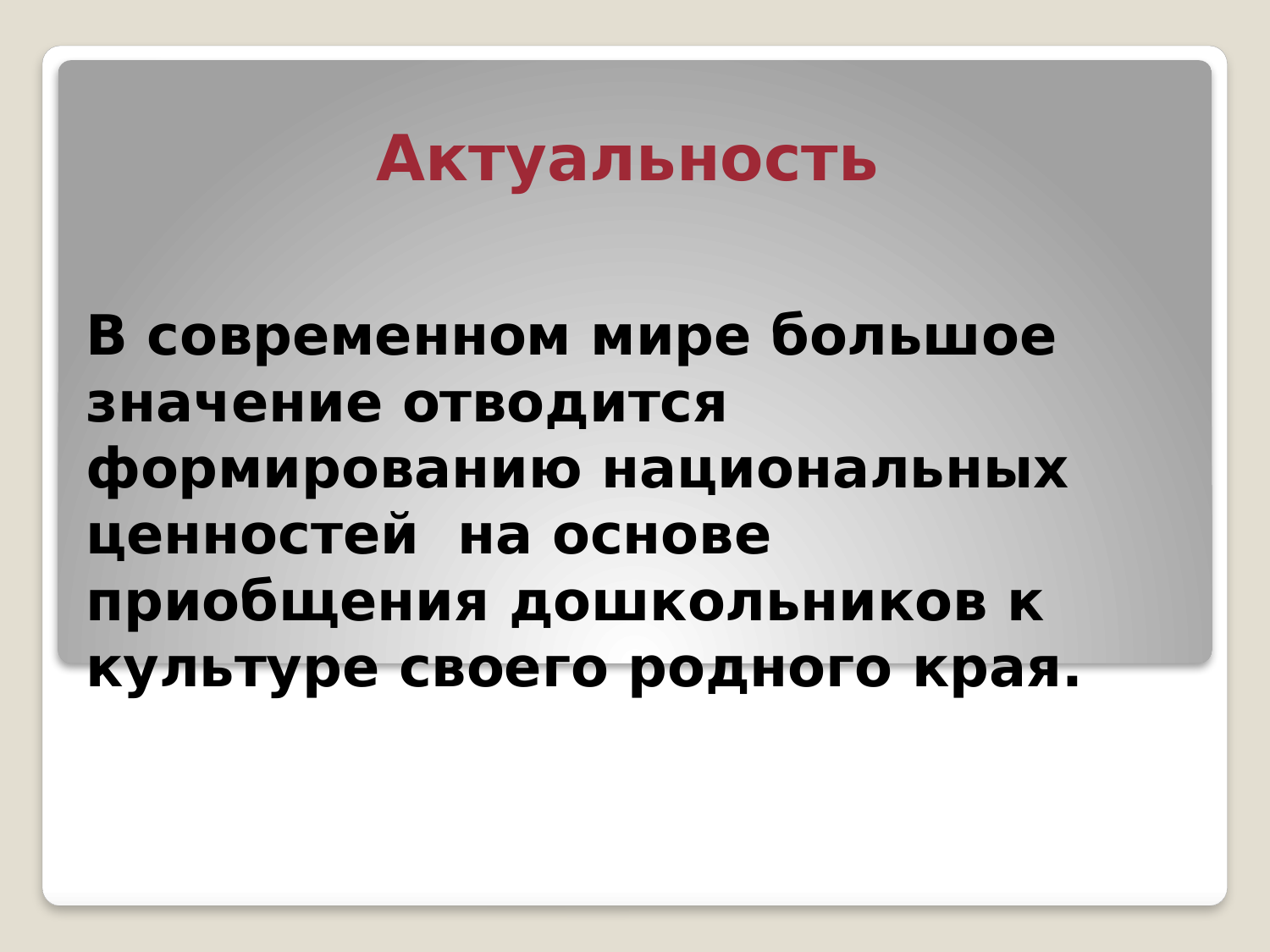

В современном мире большое значение отводится формированию национальных ценностей  на основе приобщения дошкольников к культуре своего родного края.
# Актуальность